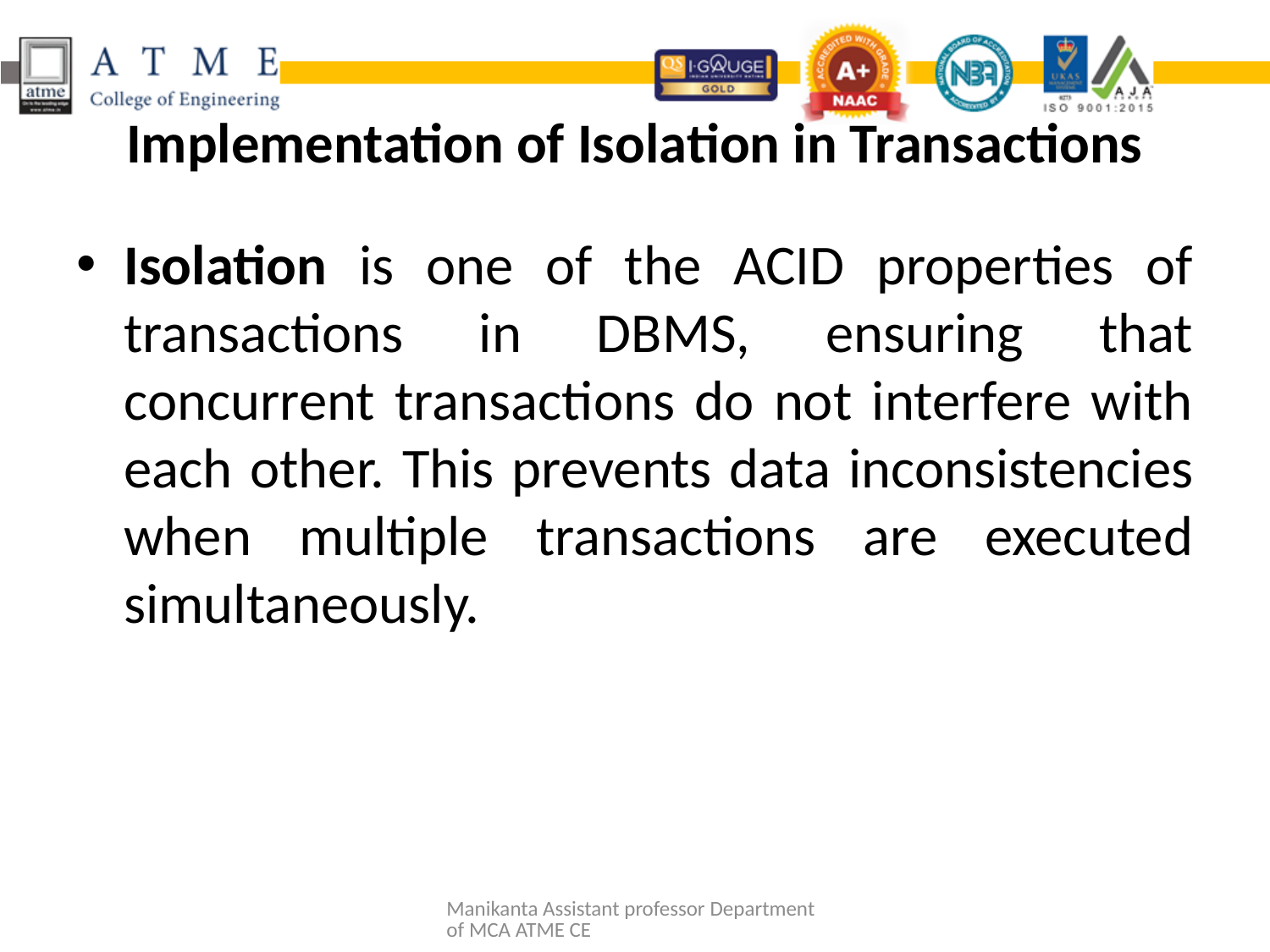

# Implementation of Isolation in Transactions
Isolation is one of the ACID properties of transactions in DBMS, ensuring that concurrent transactions do not interfere with each other. This prevents data inconsistencies when multiple transactions are executed simultaneously.

Manikanta Assistant professor Department of MCA ATME CE